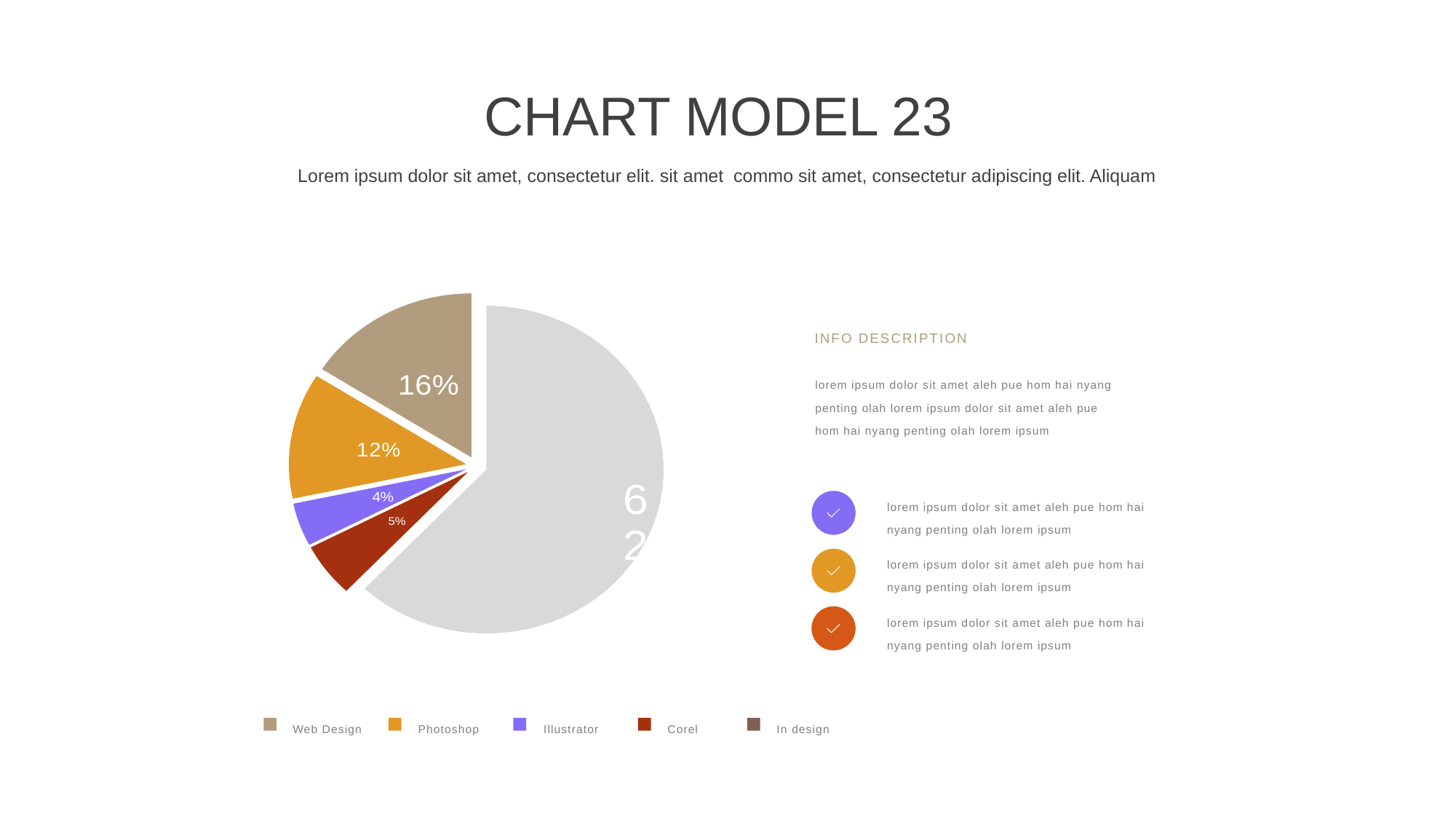

CHART MODEL 23
Lorem ipsum dolor sit amet, consectetur elit. sit amet  commo sit amet, consectetur adipiscing elit. Aliquam

### Chart

| Category | Region 1 |
|---|---|
| Product 1 | 3500.0 |
| Product 2 | 300.0 |
| Product 3 | 240.0 |
| Product 4 | 700.0 |
| Product 5 | 900.0 |
Info Description
lorem ipsum dolor sit amet aleh pue hom hai nyang penting olah lorem ipsum dolor sit amet aleh pue hom hai nyang penting olah lorem ipsum
lorem ipsum dolor sit amet aleh pue hom hai nyang penting olah lorem ipsum

lorem ipsum dolor sit amet aleh pue hom hai nyang penting olah lorem ipsum

lorem ipsum dolor sit amet aleh pue hom hai nyang penting olah lorem ipsum

Web Design
Photoshop
Illustrator
Corel
In design